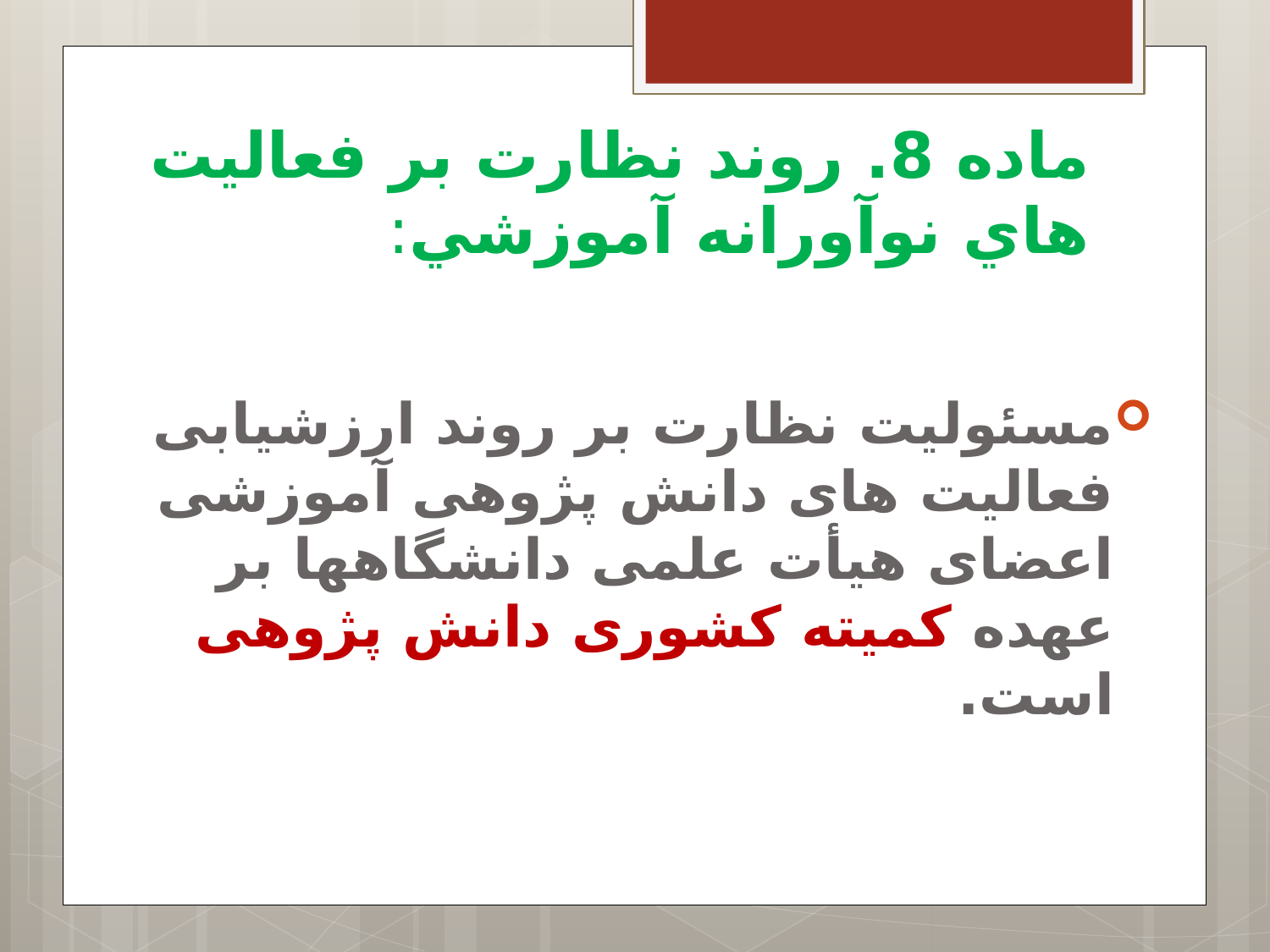

# ماده 8. روند نظارت بر فعاليت هاي نوآورانه آموزشي:
مسئولیت نظارت بر روند ارزشیابی فعالیت های دانش پژوهی آموزشی اعضای هیأت علمی دانشگاهها بر عهده کمیته کشوری دانش پژوهی است.